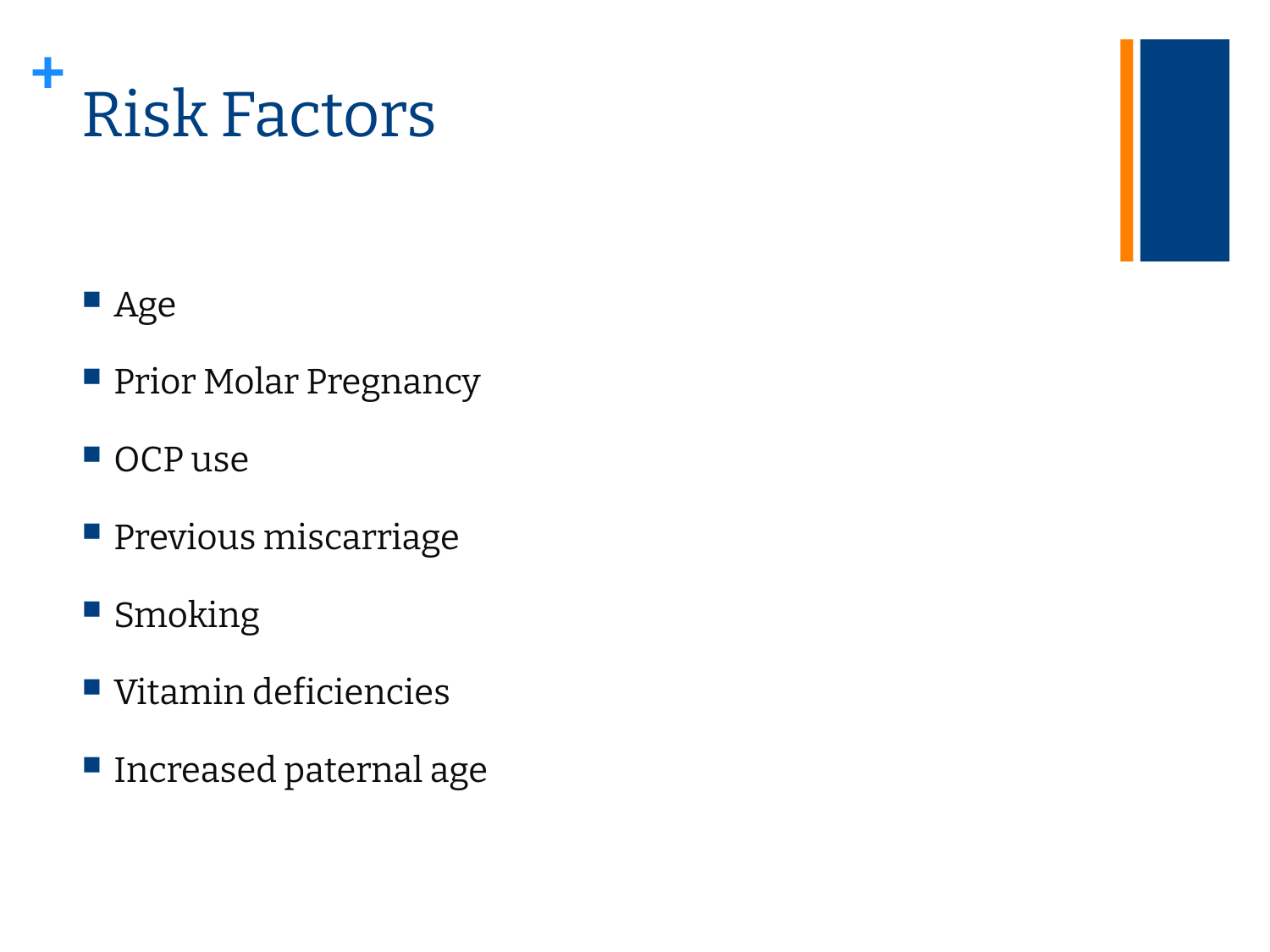

# Risk Factors
Age
Prior Molar Pregnancy
OCP use
Previous miscarriage
Smoking
Vitamin deficiencies
Increased paternal age